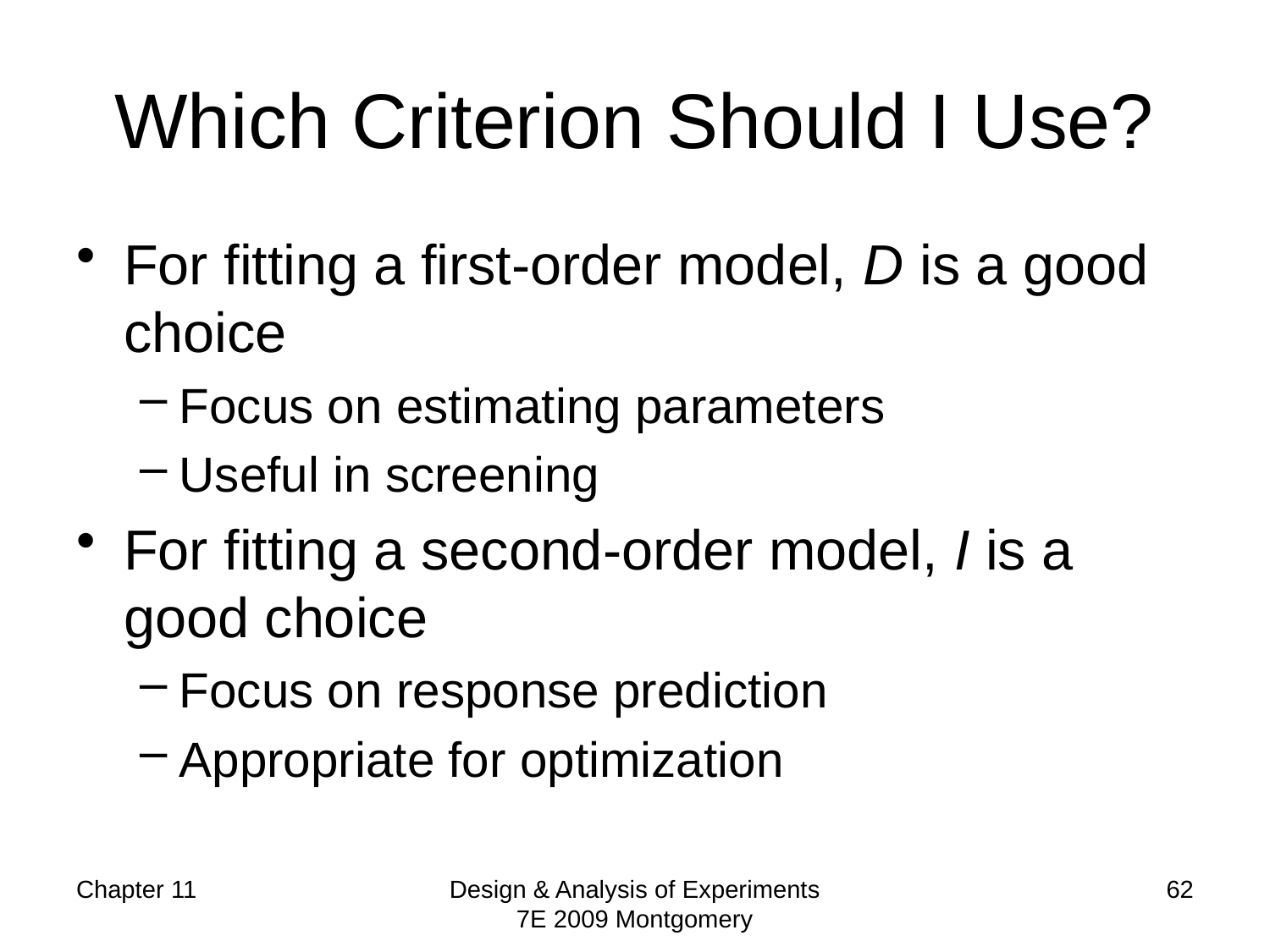

# Which Criterion Should I Use?
For fitting a first-order model, D is a good choice
Focus on estimating parameters
Useful in screening
For fitting a second-order model, I is a good choice
Focus on response prediction
Appropriate for optimization
Chapter 11
Design & Analysis of Experiments 7E 2009 Montgomery
62